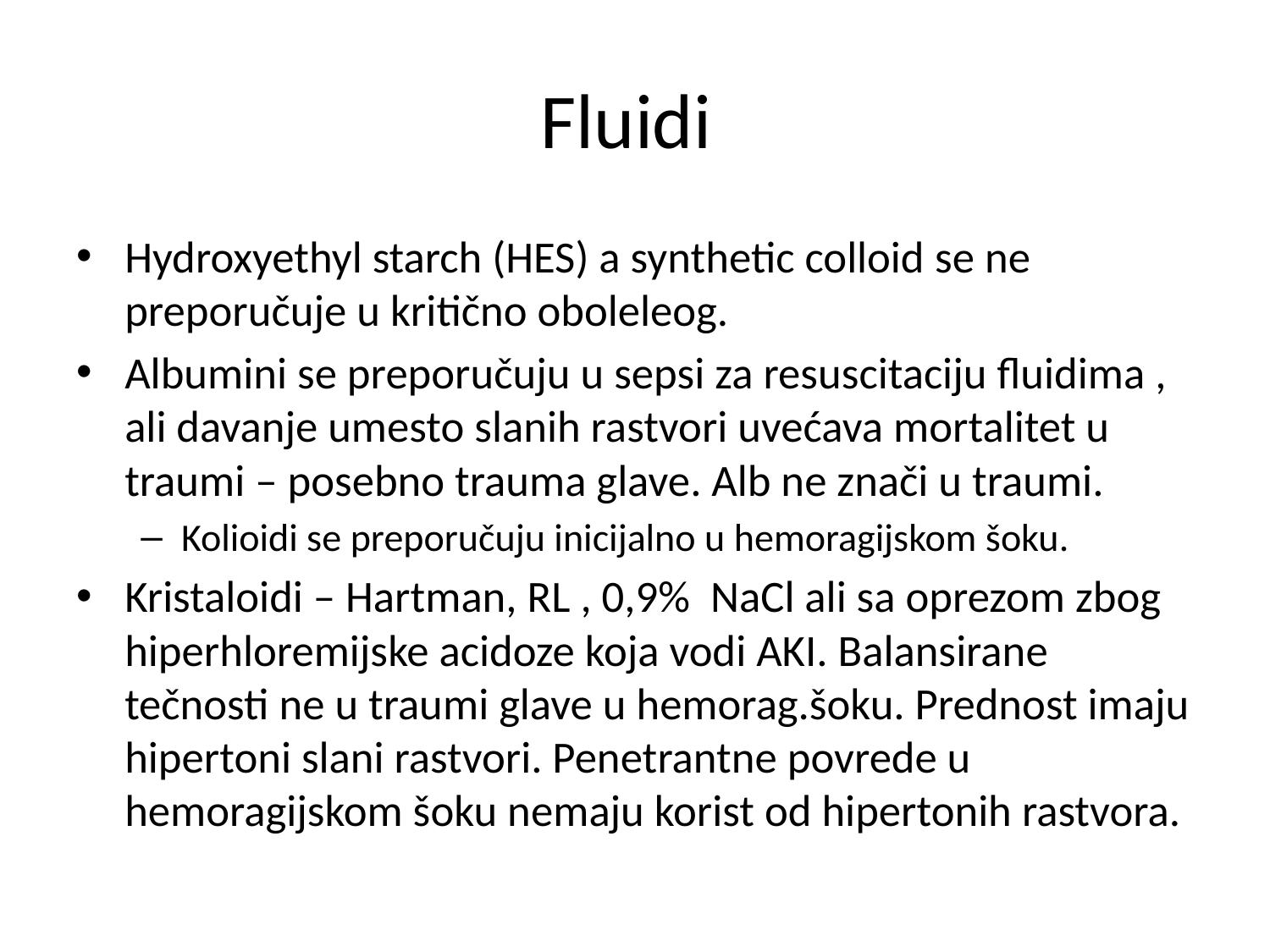

# Fluidi
Hydroxyethyl starch (HES) a synthetic colloid se ne preporučuje u kritično oboleleog.
Albumini se preporučuju u sepsi za resuscitaciju fluidima , ali davanje umesto slanih rastvori uvećava mortalitet u traumi – posebno trauma glave. Alb ne znači u traumi.
Kolioidi se preporučuju inicijalno u hemoragijskom šoku.
Kristaloidi – Hartman, RL , 0,9%  NaCl ali sa oprezom zbog hiperhloremijske acidoze koja vodi AKI. Balansirane tečnosti ne u traumi glave u hemorag.šoku. Prednost imaju hipertoni slani rastvori. Penetrantne povrede u hemoragijskom šoku nemaju korist od hipertonih rastvora.